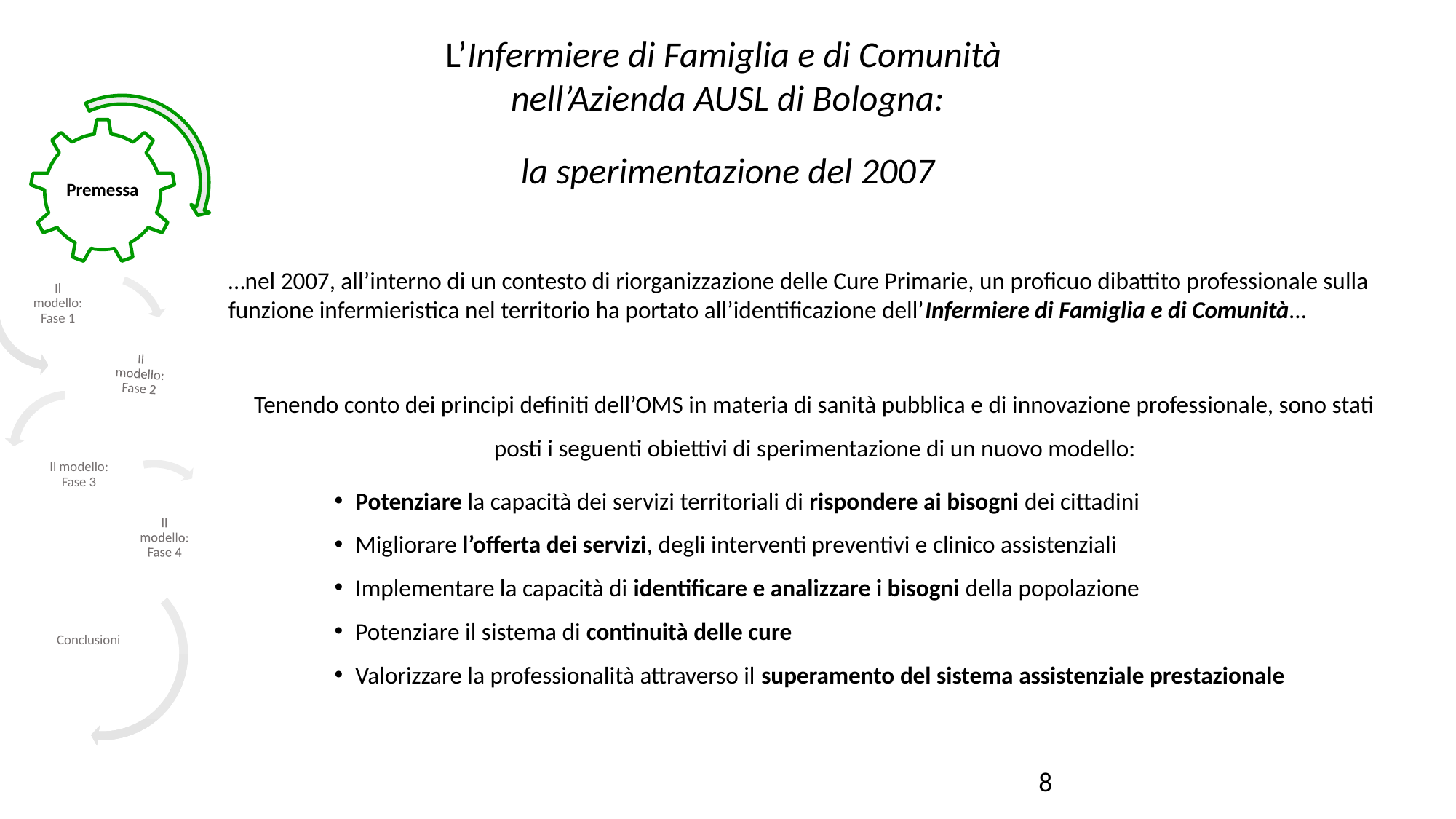

L’Infermiere di Famiglia e di Comunità
nell’Azienda AUSL di Bologna:

la sperimentazione del 2007
Premessa
Il modello: Fase 1
Il modello: Fase 2
…nel 2007, all’interno di un contesto di riorganizzazione delle Cure Primarie, un proficuo dibattito professionale sulla funzione infermieristica nel territorio ha portato all’identificazione dell’Infermiere di Famiglia e di Comunità…
Tenendo conto dei principi definiti dell’OMS in materia di sanità pubblica e di innovazione professionale, sono stati posti i seguenti obiettivi di sperimentazione di un nuovo modello:
Potenziare la capacità dei servizi territoriali di rispondere ai bisogni dei cittadini
Migliorare l’offerta dei servizi, degli interventi preventivi e clinico assistenziali
Implementare la capacità di identificare e analizzare i bisogni della popolazione
Potenziare il sistema di continuità delle cure
Valorizzare la professionalità attraverso il superamento del sistema assistenziale prestazionale
Conclusioni
Il modello: Fase 3
Il modello: Fase 4
8